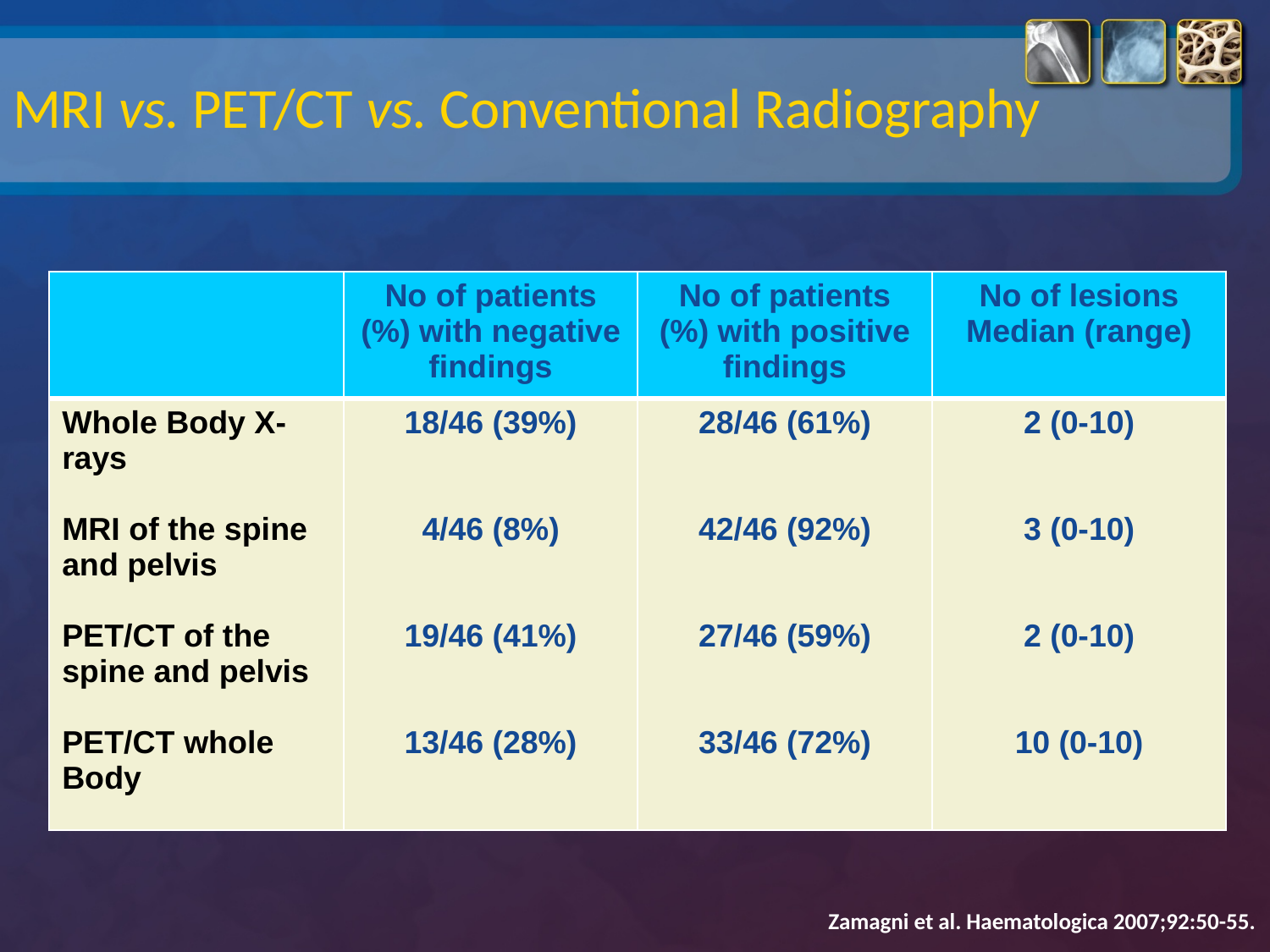

# MRI vs. PET/CT vs. Conventional Radiography
|  | No of patients (%) with negative findings | No of patients (%) with positive findings | No of lesions Median (range) |
| --- | --- | --- | --- |
| Whole Body X-rays MRI of the spine and pelvis PET/CT of the spine and pelvis PET/CT whole Body | 18/46 (39%) 4/46 (8%) 19/46 (41%) 13/46 (28%) | 28/46 (61%) 42/46 (92%) 27/46 (59%) 33/46 (72%) | 2 (0-10) 3 (0-10) 2 (0-10) 10 (0-10) |
Zamagni et al. Haematologica 2007;92:50-55.